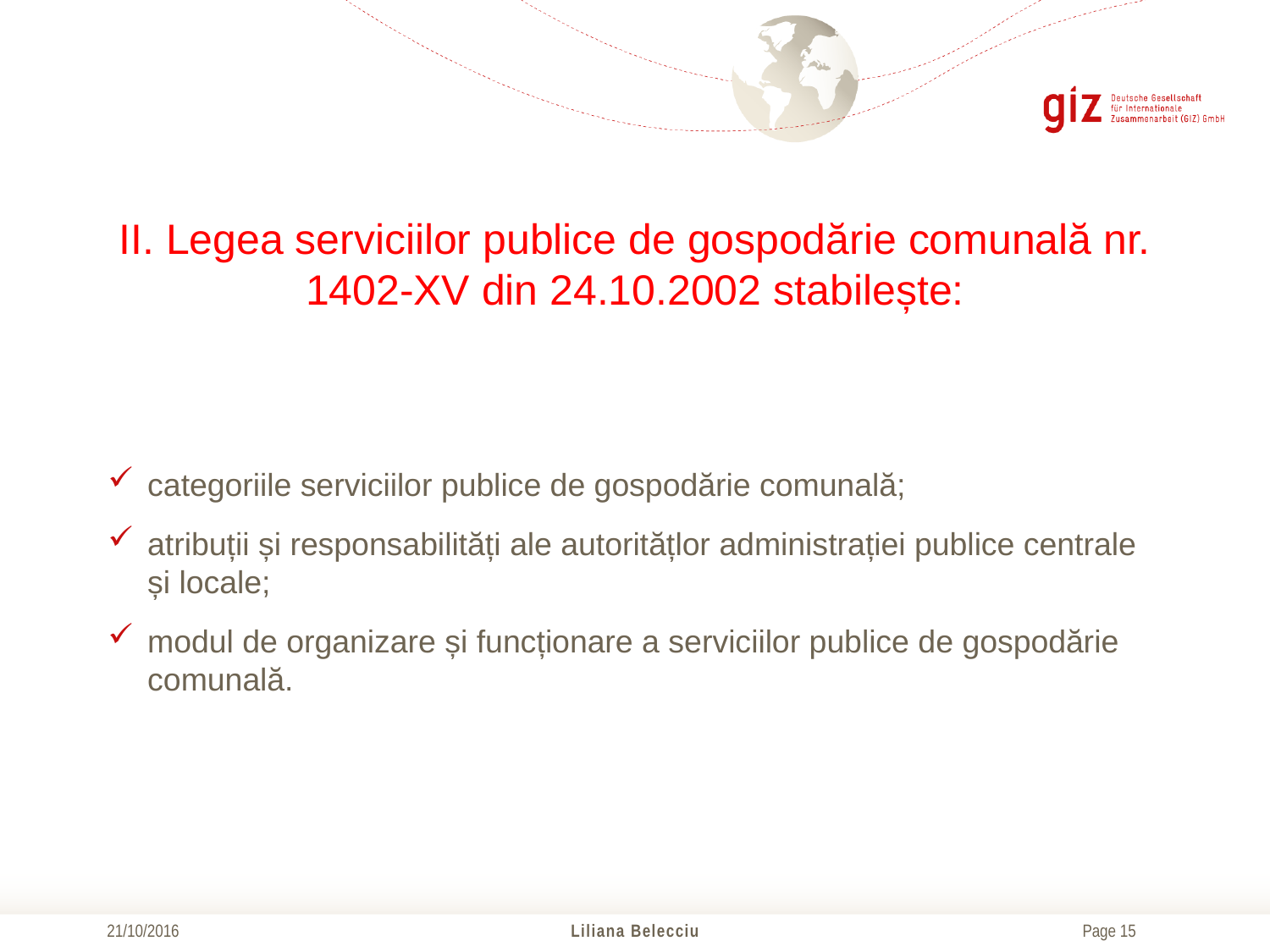

# II. Legea serviciilor publice de gospodărie comunală nr. 1402-XV din 24.10.2002 stabilește:

categoriile serviciilor publice de gospodărie comunală;
atribuții și responsabilități ale autoritățlor administrației publice centrale și locale;
modul de organizare și funcționare a serviciilor publice de gospodărie comunală.
21/10/2016
Liliana Belecciu